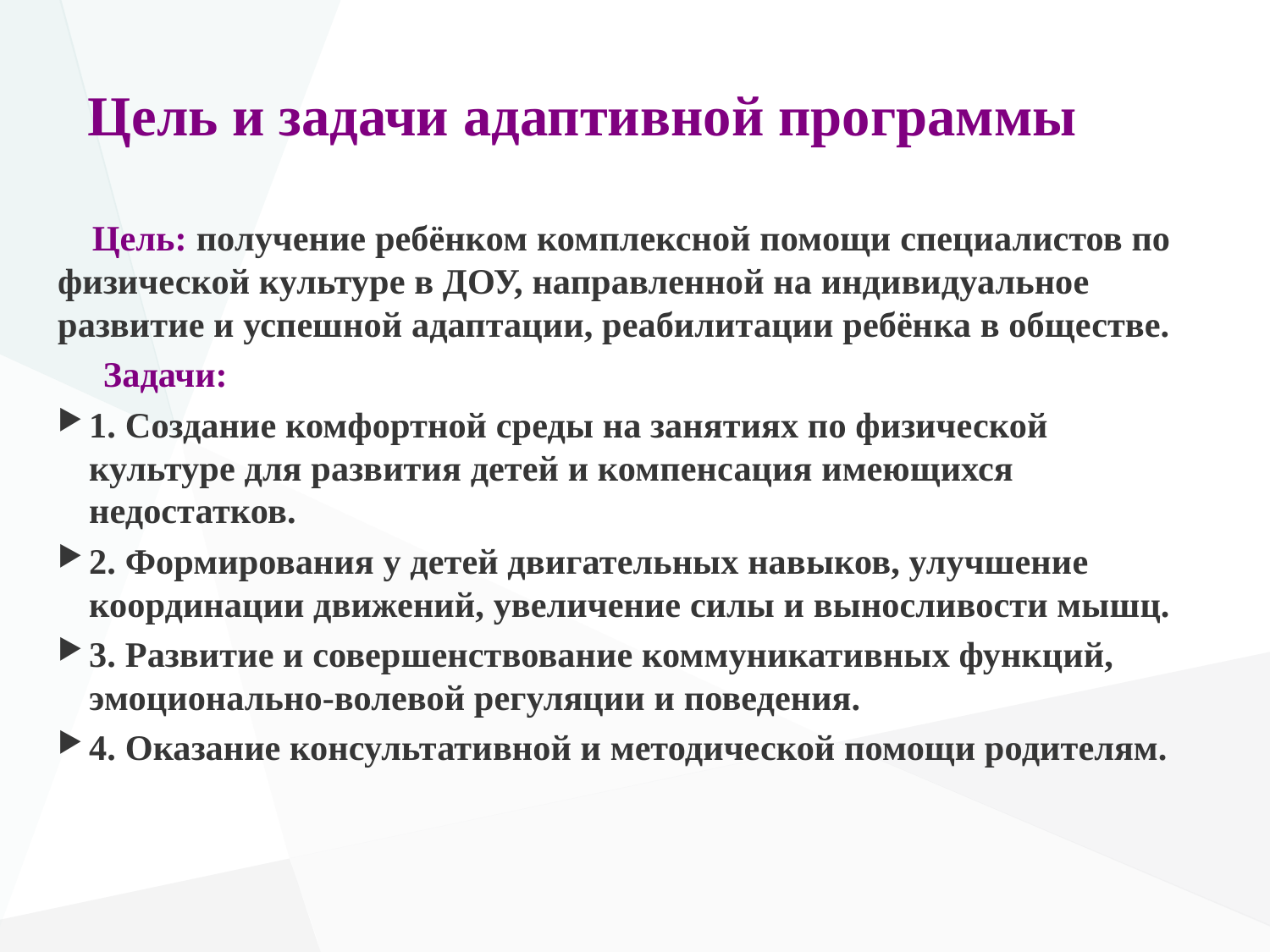

# Цель и задачи адаптивной программы
     Цель: получение ребёнком комплексной помощи специалистов по физической культуре в ДОУ, направленной на индивидуальное развитие и успешной адаптации, реабилитации ребёнка в обществе.
     Задачи:
1. Создание комфортной среды на занятиях по физической культуре для развития детей и компенсация имеющихся недостатков.
2. Формирования у детей двигательных навыков, улучшение координации движений, увеличение силы и выносливости мышц.
3. Развитие и совершенствование коммуникативных функций, эмоционально-волевой регуляции и поведения.
4. Оказание консультативной и методической помощи родителям.